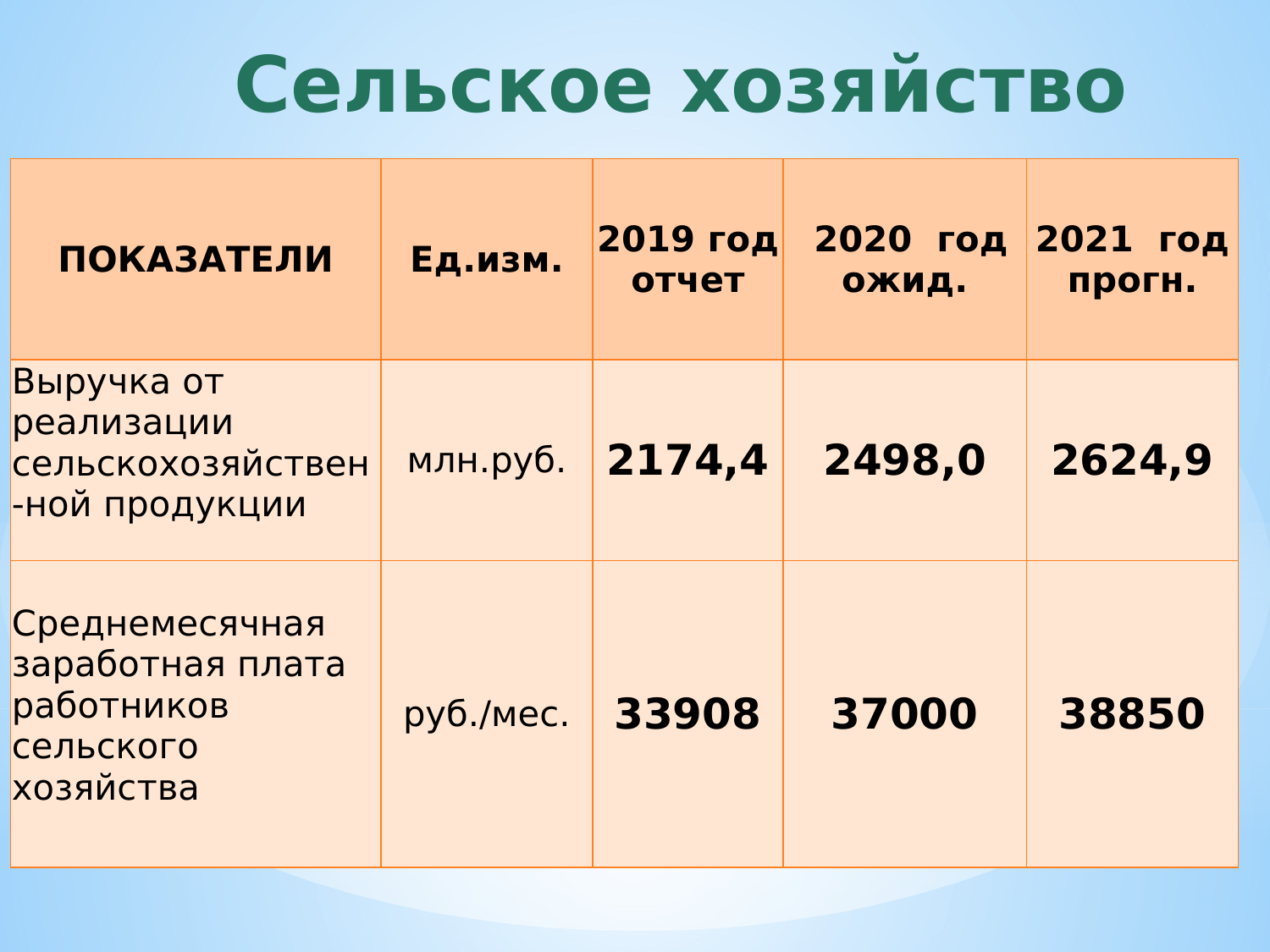

Сельское хозяйство

| ПОКАЗАТЕЛИ | Ед.изм. | 2019 год отчет | 2020 год ожид. | 2021 год прогн. |
| --- | --- | --- | --- | --- |
| Выручка от реализации сельскохозяйствен-ной продукции | млн.руб. | 2174,4 | 2498,0 | 2624,9 |
| Среднемесячная заработная плата работников сельского хозяйства | руб./мес. | 33908 | 37000 | 38850 |